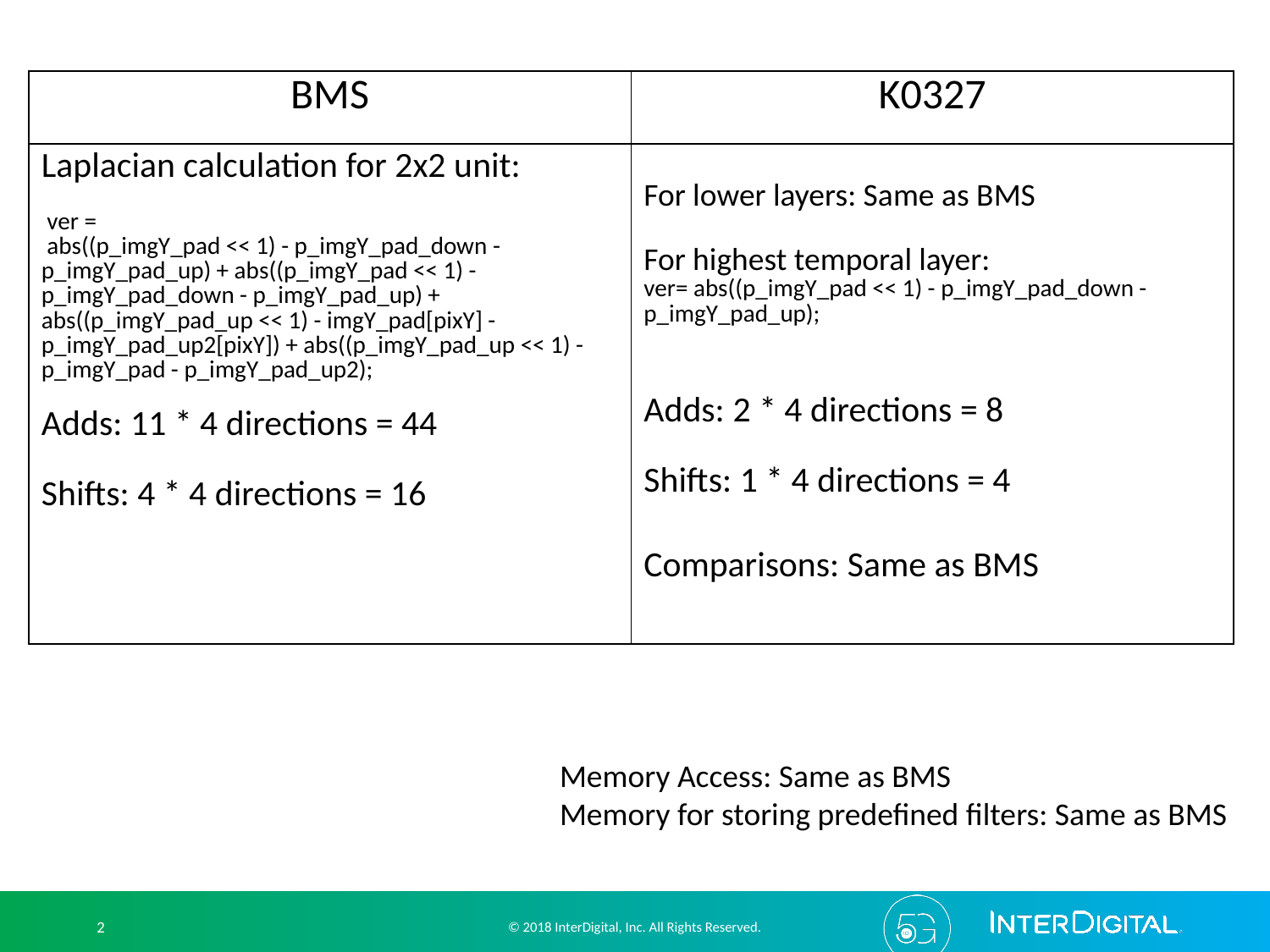

| BMS | K0327 |
| --- | --- |
| Laplacian calculation for 2x2 unit: ver = abs((p\_imgY\_pad << 1) - p\_imgY\_pad\_down - p\_imgY\_pad\_up) + abs((p\_imgY\_pad << 1) - p\_imgY\_pad\_down - p\_imgY\_pad\_up) + abs((p\_imgY\_pad\_up << 1) - imgY\_pad[pixY] - p\_imgY\_pad\_up2[pixY]) + abs((p\_imgY\_pad\_up << 1) - p\_imgY\_pad - p\_imgY\_pad\_up2); Adds: 11 \* 4 directions = 44 Shifts: 4 \* 4 directions = 16 | For lower layers: Same as BMS For highest temporal layer: ver= abs((p\_imgY\_pad << 1) - p\_imgY\_pad\_down - p\_imgY\_pad\_up); Adds: 2 \* 4 directions = 8 Shifts: 1 \* 4 directions = 4 Comparisons: Same as BMS |
Memory Access: Same as BMS
Memory for storing predefined filters: Same as BMS
© 2018 InterDigital, Inc. All Rights Reserved.
2